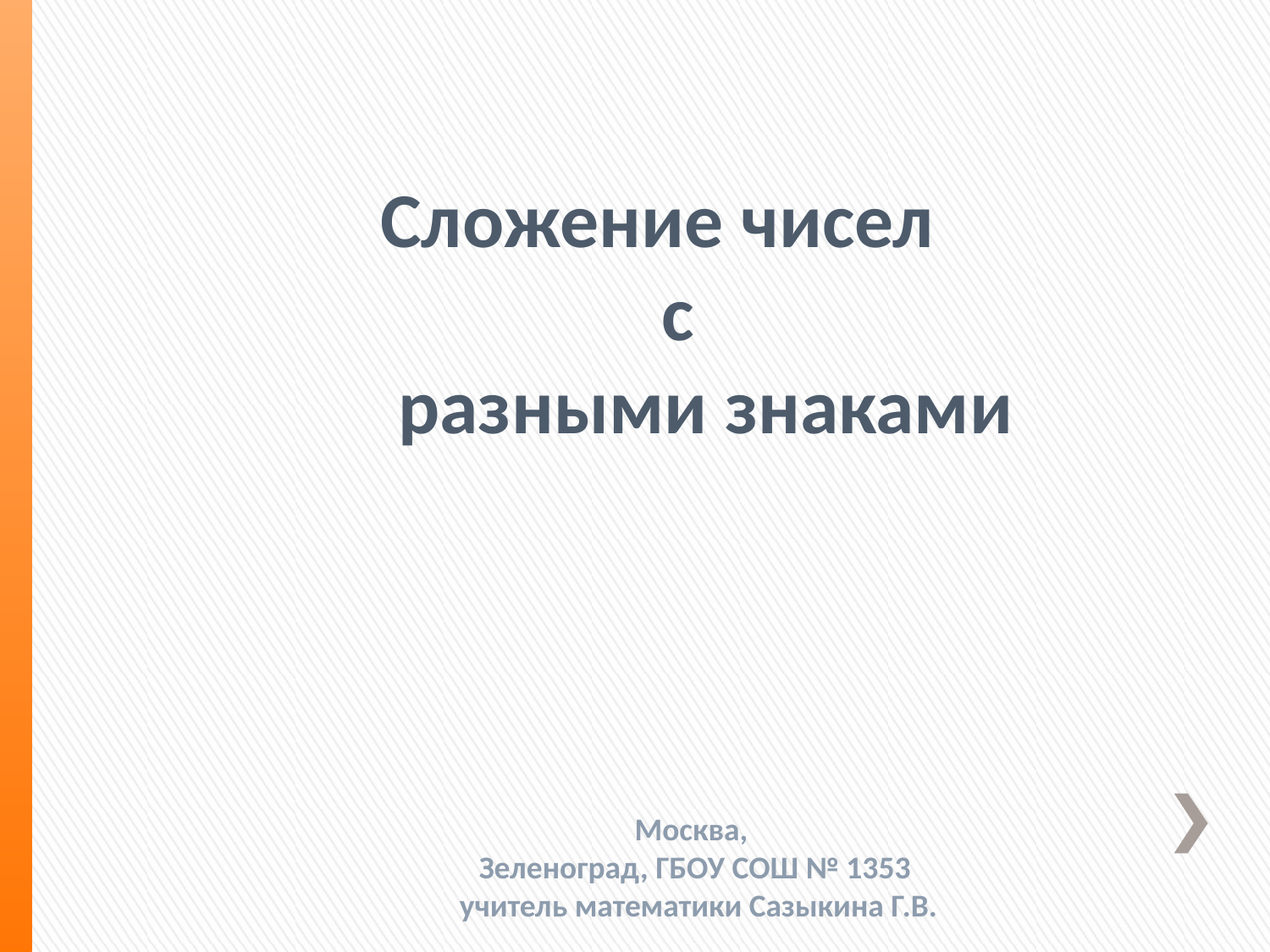

Сложение чисел
                с
 разными знаками
Москва,
Зеленоград, ГБОУ СОШ № 1353
 учитель математики Сазыкина Г.В.